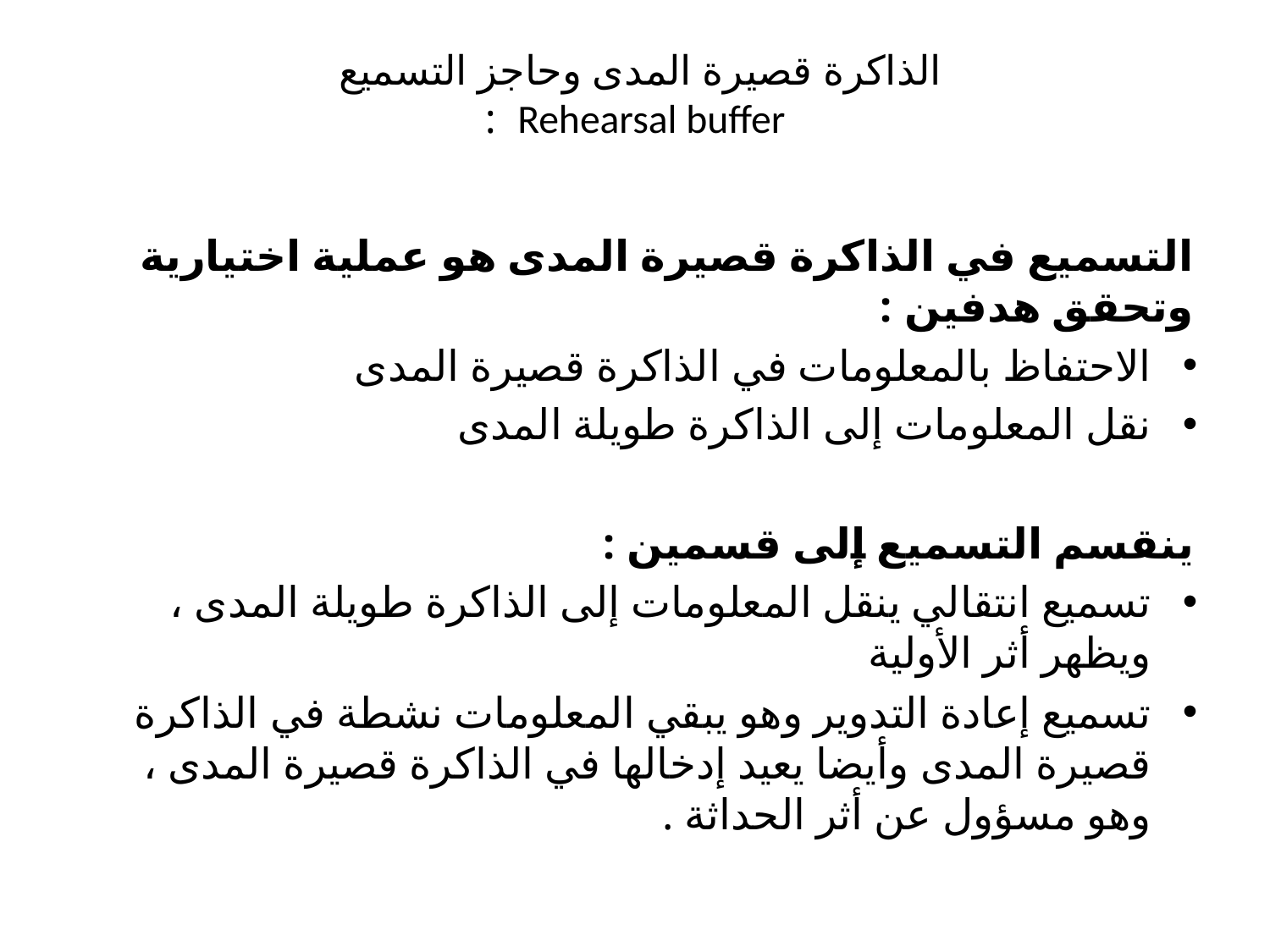

# الذاكرة قصيرة المدى وحاجز التسميع Rehearsal buffer  :
التسميع في الذاكرة قصيرة المدى هو عملية اختيارية وتحقق هدفين :
الاحتفاظ بالمعلومات في الذاكرة قصيرة المدى
نقل المعلومات إلى الذاكرة طويلة المدى

ينقسم التسميع إلى قسمين :
تسميع انتقالي ينقل المعلومات إلى الذاكرة طويلة المدى ، ويظهر أثر الأولية
تسميع إعادة التدوير وهو يبقي المعلومات نشطة في الذاكرة قصيرة المدى وأيضا يعيد إدخالها في الذاكرة قصيرة المدى ، وهو مسؤول عن أثر الحداثة .